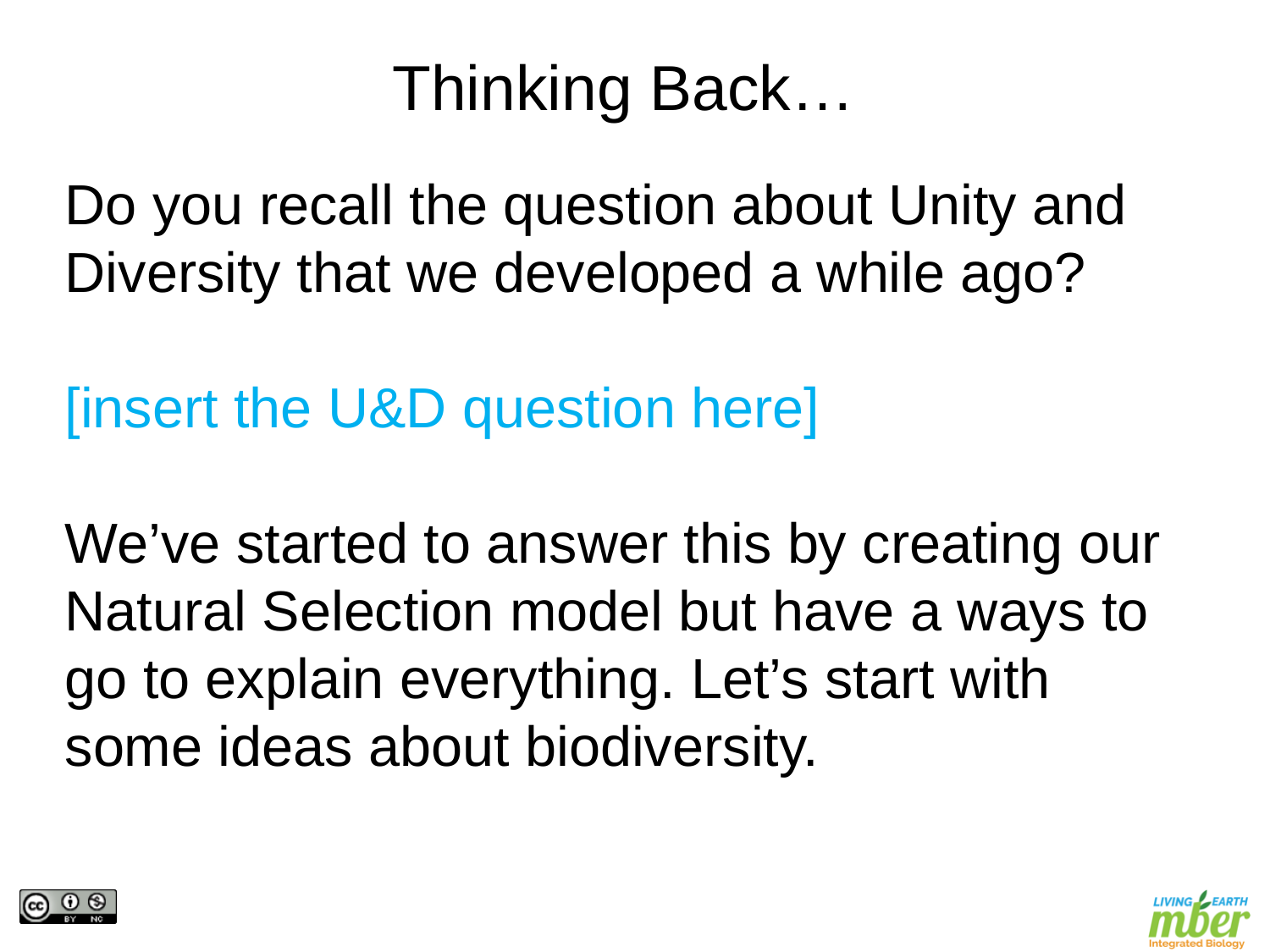

Thinking Back…
Do you recall the question about Unity and Diversity that we developed a while ago?

[insert the U&D question here]

We’ve started to answer this by creating our Natural Selection model but have a ways to go to explain everything. Let’s start with some ideas about biodiversity.